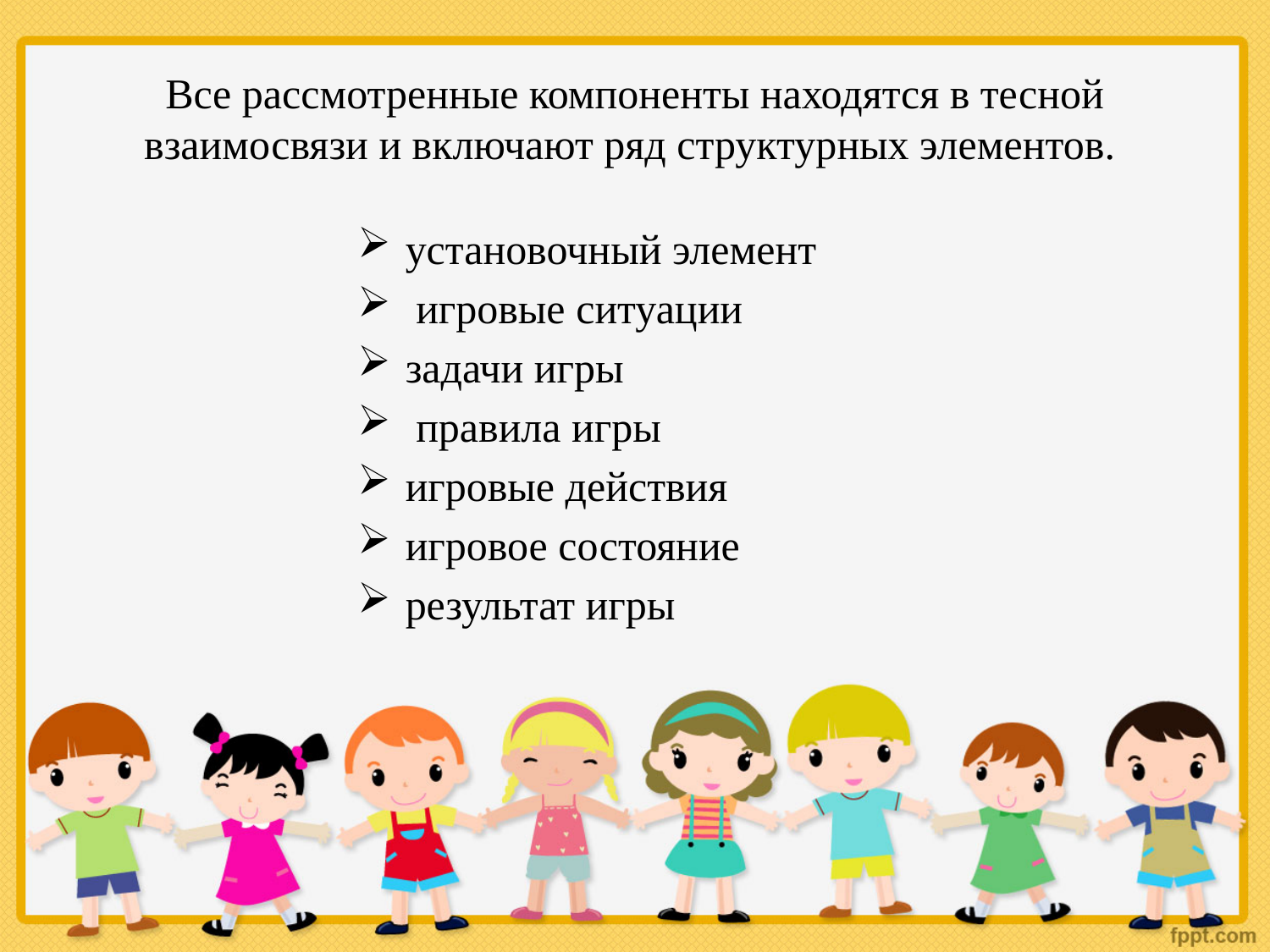

# Все рассмотренные компоненты находятся в тесной взаимосвязи и включают ряд структурных элементов.
установочный элемент
 игровые ситуации
задачи игры
 правила игры
игровые действия
игровое состояние
результат игры